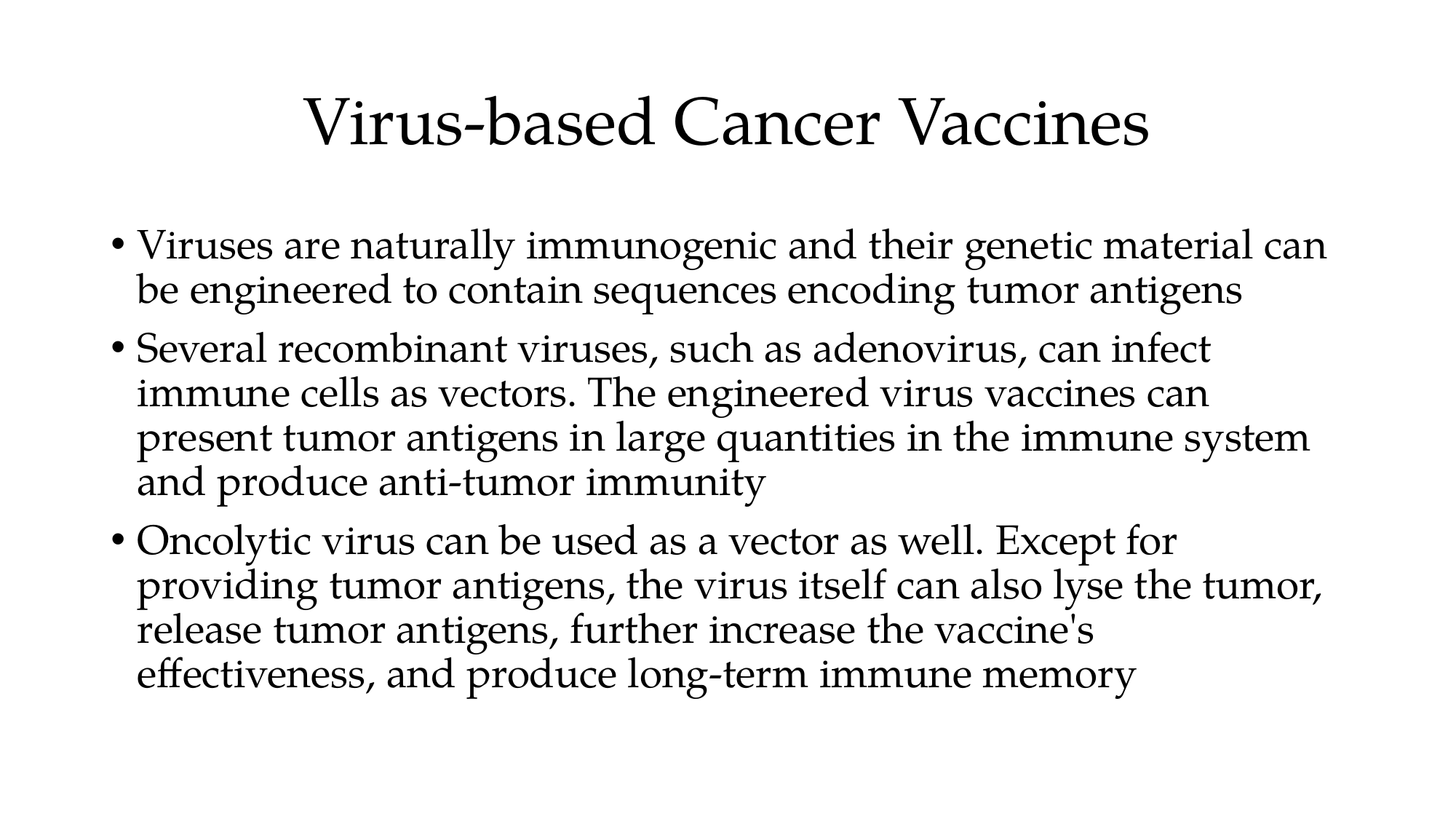

# Virus-based Cancer Vaccines
Viruses are naturally immunogenic and their genetic material can be engineered to contain sequences encoding tumor antigens
Several recombinant viruses, such as adenovirus, can infect immune cells as vectors. The engineered virus vaccines can present tumor antigens in large quantities in the immune system and produce anti-tumor immunity
Oncolytic virus can be used as a vector as well. Except for providing tumor antigens, the virus itself can also lyse the tumor, release tumor antigens, further increase the vaccine's effectiveness, and produce long-term immune memory